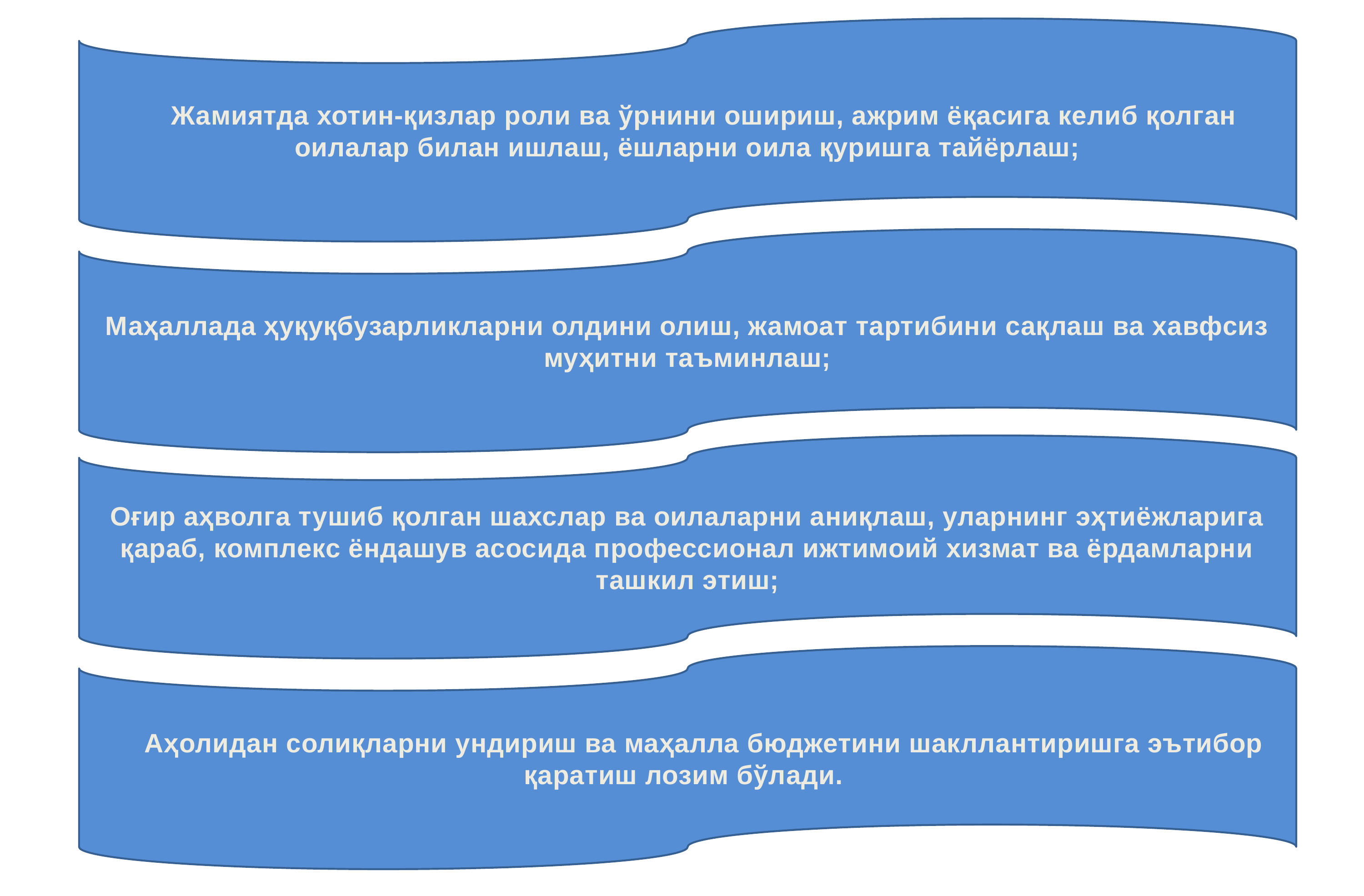

Жамиятда хотин-қизлар роли ва ўрнини ошириш, ажрим ёқасига келиб қолган оилалар билан ишлаш, ёшларни оила қуришга тайёрлаш;
Маҳаллада ҳуқуқбузарликларни олдини олиш, жамоат тартибини сақлаш ва хавфсиз муҳитни таъминлаш;
Оғир аҳволга тушиб қолган шахслар ва оилаларни аниқлаш, уларнинг эҳтиёжларига қараб, комплекс ёндашув асосида профессионал ижтимоий хизмат ва ёрдамларни ташкил этиш;
Аҳолидан солиқларни ундириш ва маҳалла бюджетини шакллантиришга эътибор қаратиш лозим бўлади.